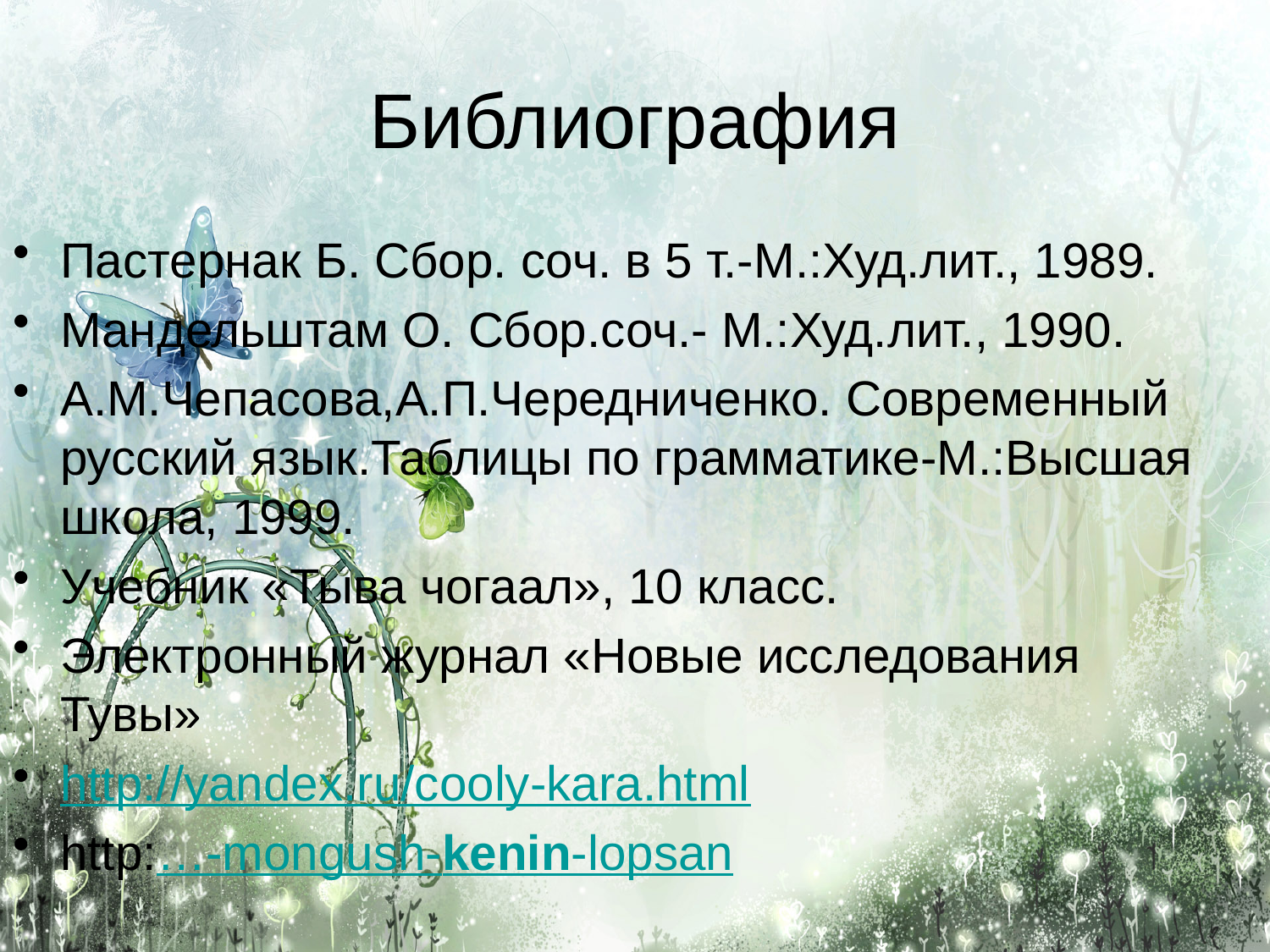

# Библиография
Пастернак Б. Сбор. соч. в 5 т.-М.:Худ.лит., 1989.
Мандельштам О. Сбор.соч.- М.:Худ.лит., 1990.
А.М.Чепасова,А.П.Чередниченко. Современный русский язык.Таблицы по грамматике-М.:Высшая школа, 1999.
Учебник «Тыва чогаал», 10 класс.
Электронный журнал «Новые исследования Тувы»
http://yandex.ru/cooly-kara.html
http:…-mongush-kenin-lopsan